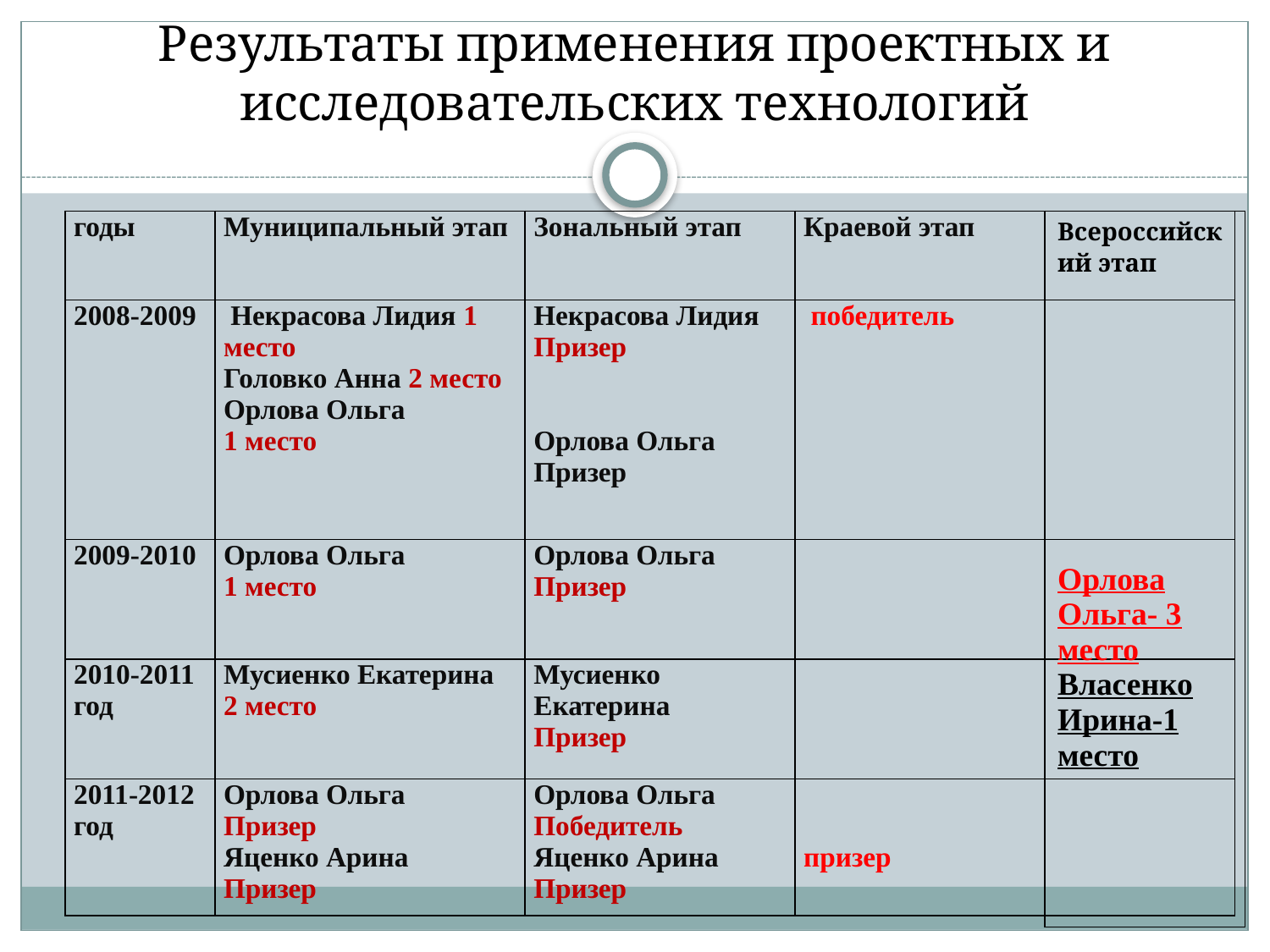

# Результаты применения проектных и исследовательских технологий
| годы | Муниципальный этап | Зональный этап | Краевой этап |
| --- | --- | --- | --- |
| 2008-2009 | Некрасова Лидия 1 место Головко Анна 2 место Орлова Ольга 1 место | Некрасова Лидия Призер     Орлова Ольга Призер | победитель |
| 2009-2010 | Орлова Ольга 1 место | Орлова Ольга Призер |  |
| 2010-2011 год | Мусиенко Екатерина 2 место | Мусиенко Екатерина Призер |  |
| 2011-2012 год | Орлова Ольга Призер Яценко Арина Призер | Орлова Ольга Победитель Яценко Арина Призер | призер |

| Всероссийский этап Орлова Ольга- 3 место Власенко Ирина-1 место |
| --- |